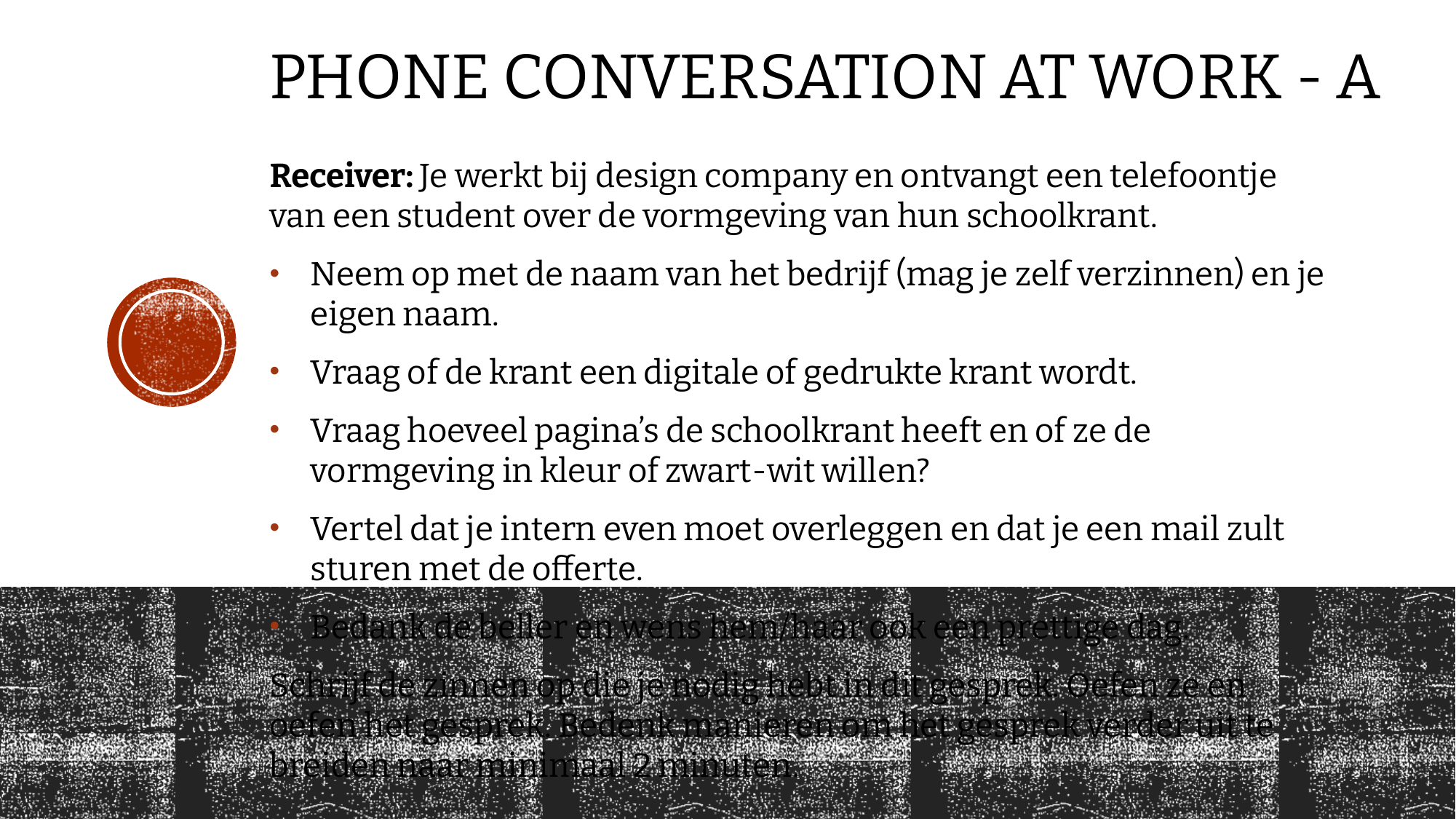

# Phone conversation at work - a
Receiver: Je werkt bij design company en ontvangt een telefoontje van een student over de vormgeving van hun schoolkrant.
Neem op met de naam van het bedrijf (mag je zelf verzinnen) en je eigen naam.
Vraag of de krant een digitale of gedrukte krant wordt.
Vraag hoeveel pagina’s de schoolkrant heeft en of ze de vormgeving in kleur of zwart-wit willen?
Vertel dat je intern even moet overleggen en dat je een mail zult sturen met de offerte.
Bedank de beller en wens hem/haar ook een prettige dag.
Schrijf de zinnen op die je nodig hebt in dit gesprek. Oefen ze en oefen het gesprek. Bedenk manieren om het gesprek verder uit te breiden naar minimaal 2 minuten.